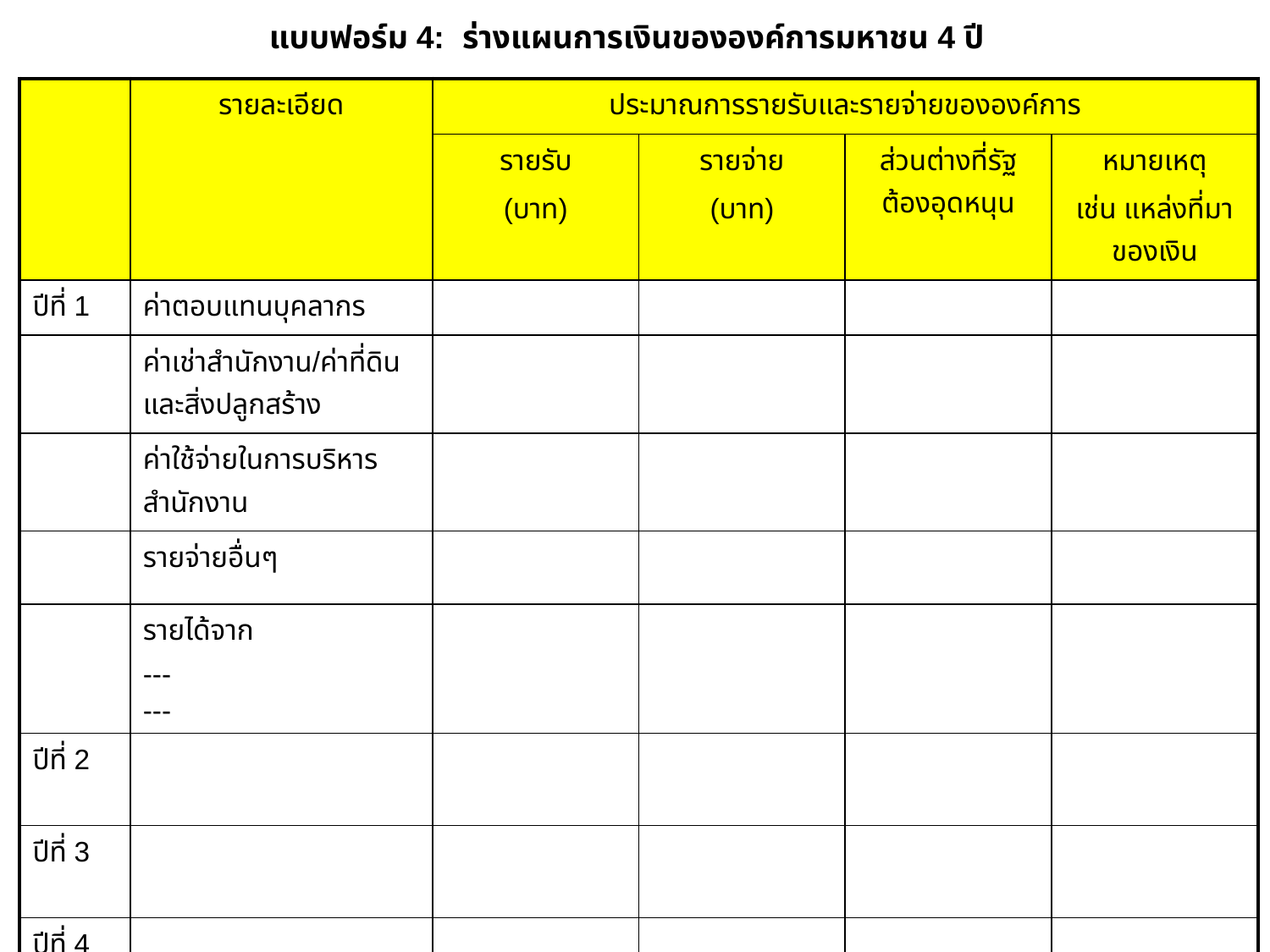

แบบฟอร์ม 4:  ร่างแผนการเงินขององค์การมหาชน 4 ปี
|  | รายละเอียด | ประมาณการรายรับและรายจ่ายขององค์การ |  |  |  |
| --- | --- | --- | --- | --- | --- |
|  |  | รายรับ (บาท) | รายจ่าย (บาท) | ส่วนต่างที่รัฐต้องอุดหนุน | หมายเหตุ เช่น แหล่งที่มาของเงิน |
| ปีที่ 1 | ค่าตอบแทนบุคลากร |  |  |  |  |
|  | ค่าเช่าสำนักงาน/ค่าที่ดินและสิ่งปลูกสร้าง |  |  |  |  |
|  | ค่าใช้จ่ายในการบริหารสำนักงาน |  |  |  |  |
|  | รายจ่ายอื่นๆ |  |  |  |  |
|  | รายได้จาก --- --- |  |  |  |  |
| ปีที่ 2 |  |  |  |  |  |
| ปีที่ 3 |  |  |  |  |  |
| ปีที่ 4 |  |  |  |  |  |